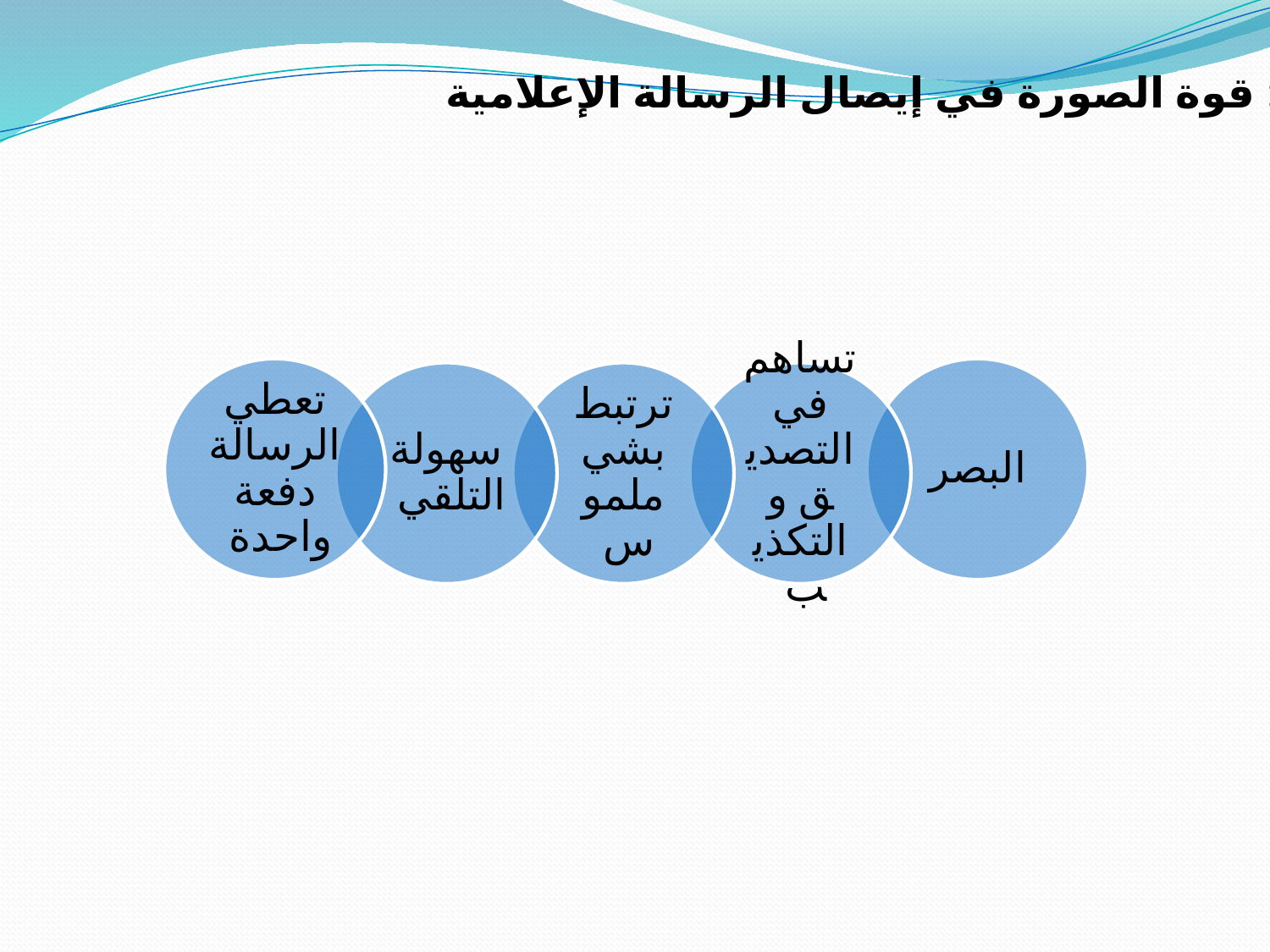

: قوة الصورة في إيصال الرسالة الإعلامية

البصر
تساهم في التصديق و التكذيب
ترتبط بشي ملموس
سهولة التلقي
تعطي الرسالة دفعة واحدة